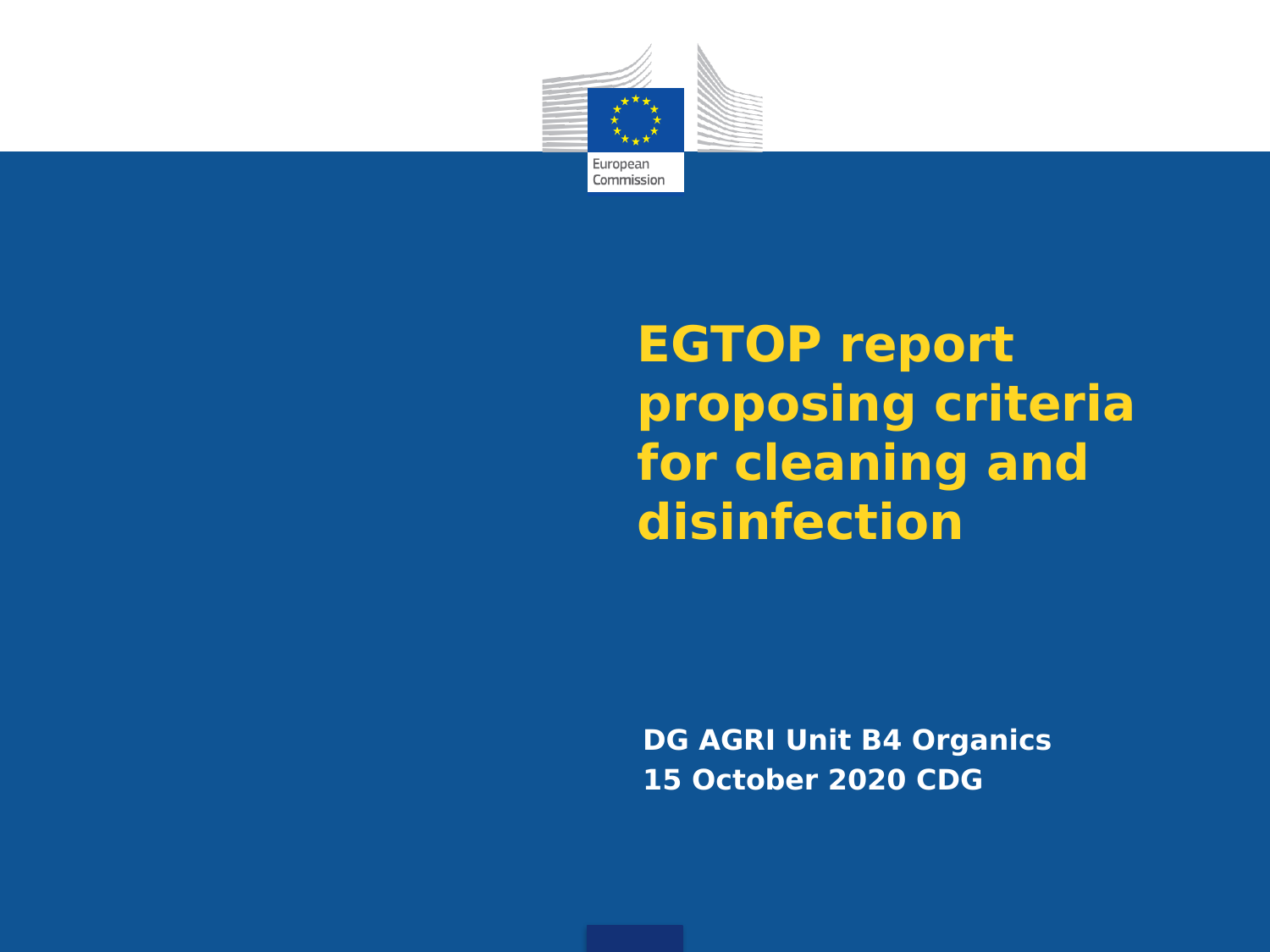

# EGTOP report proposing criteria for cleaning and disinfection
DG AGRI Unit B4 Organics
15 October 2020 CDG